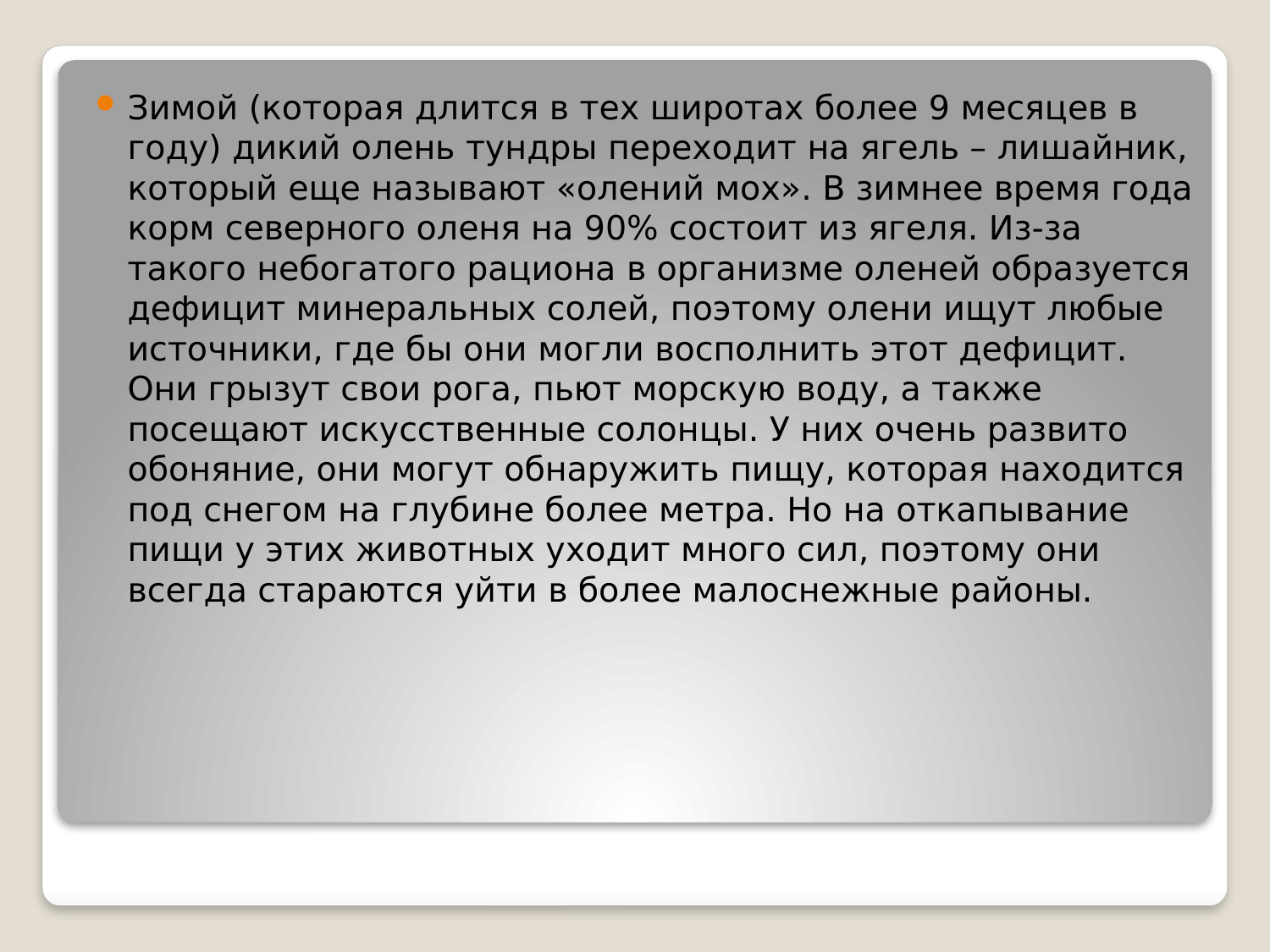

Зимой (которая длится в тех широтах более 9 месяцев в году) дикий олень тундры переходит на ягель – лишайник, который еще называют «олений мох». В зимнее время года корм северного оленя на 90% состоит из ягеля. Из-за такого небогатого рациона в организме оленей образуется дефицит минеральных солей, поэтому олени ищут любые источники, где бы они могли восполнить этот дефицит. Они грызут свои рога, пьют морскую воду, а также посещают искусственные солонцы. У них очень развито обоняние, они могут обнаружить пищу, которая находится под снегом на глубине более метра. Но на откапывание пищи у этих животных уходит много сил, поэтому они всегда стараются уйти в более малоснежные районы.
#